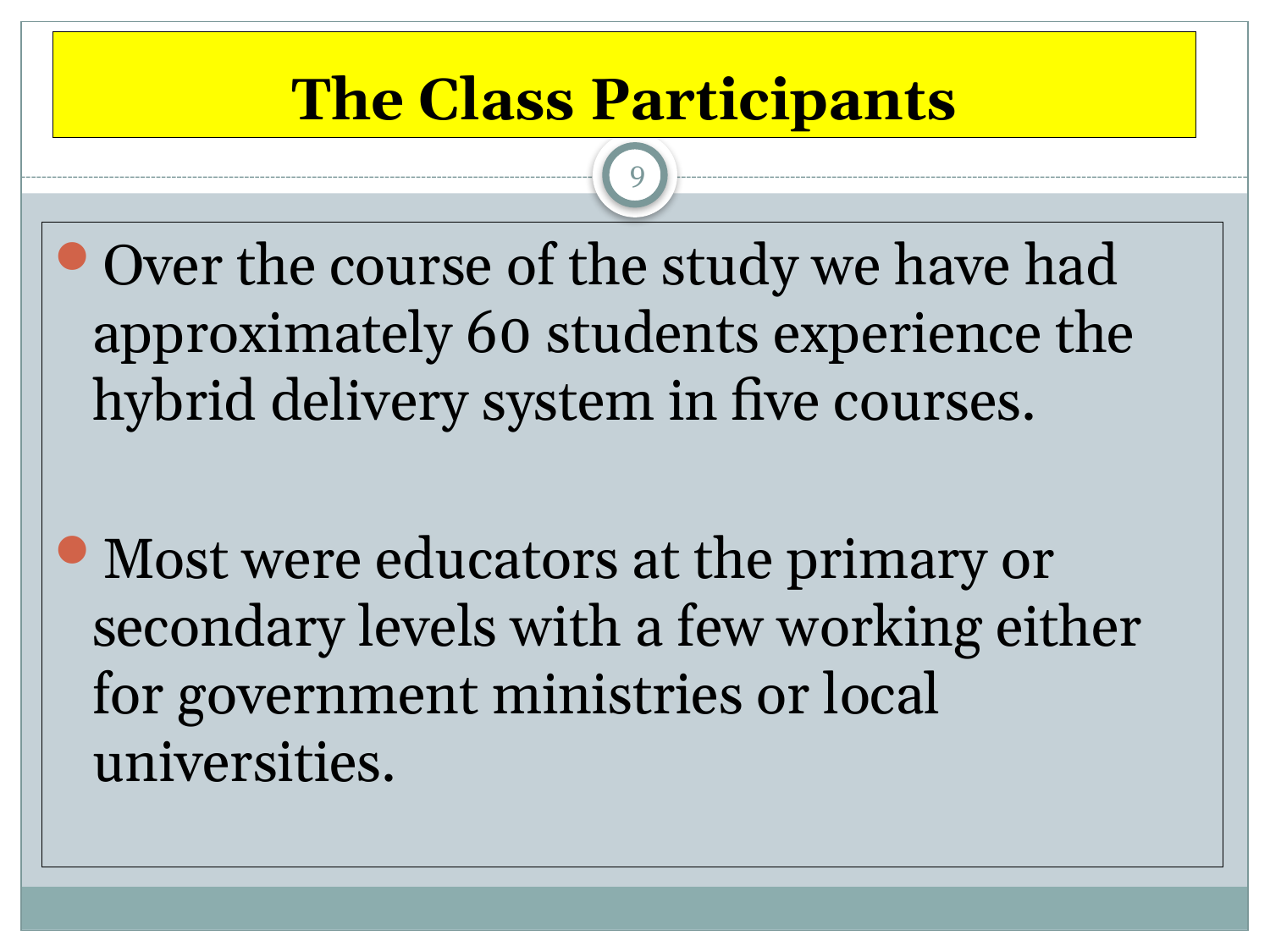

# The Class Participants
9
Over the course of the study we have had approximately 60 students experience the hybrid delivery system in five courses.

Most were educators at the primary or secondary levels with a few working either for government ministries or local universities.